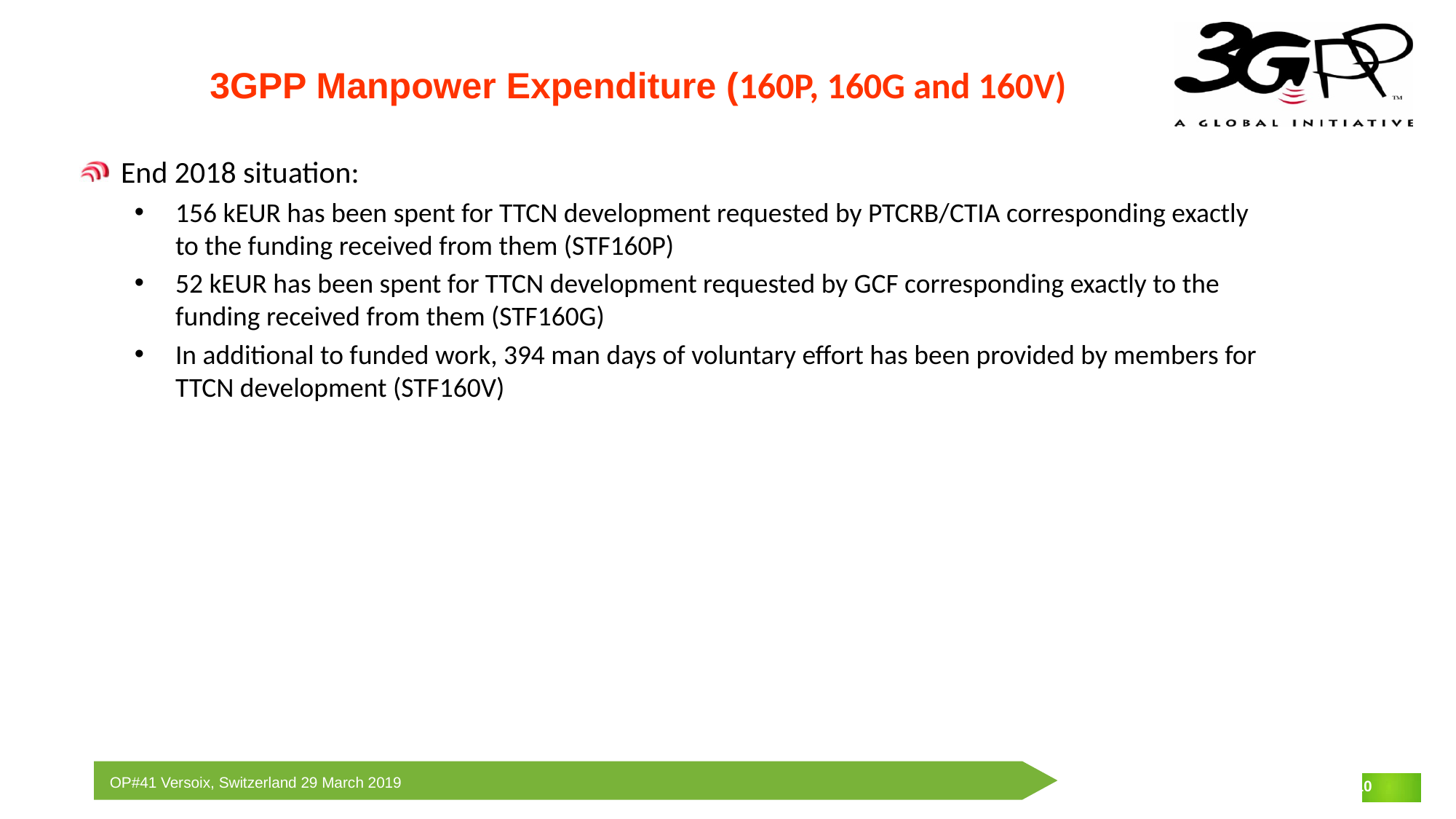

3GPP Manpower Expenditure (160P, 160G and 160V)

End 2018 situation:
156 kEUR has been spent for TTCN development requested by PTCRB/CTIA corresponding exactly to the funding received from them (STF160P)
52 kEUR has been spent for TTCN development requested by GCF corresponding exactly to the funding received from them (STF160G)
In additional to funded work, 394 man days of voluntary effort has been provided by members for TTCN development (STF160V)
|  |
| --- |
|  |
| --- |